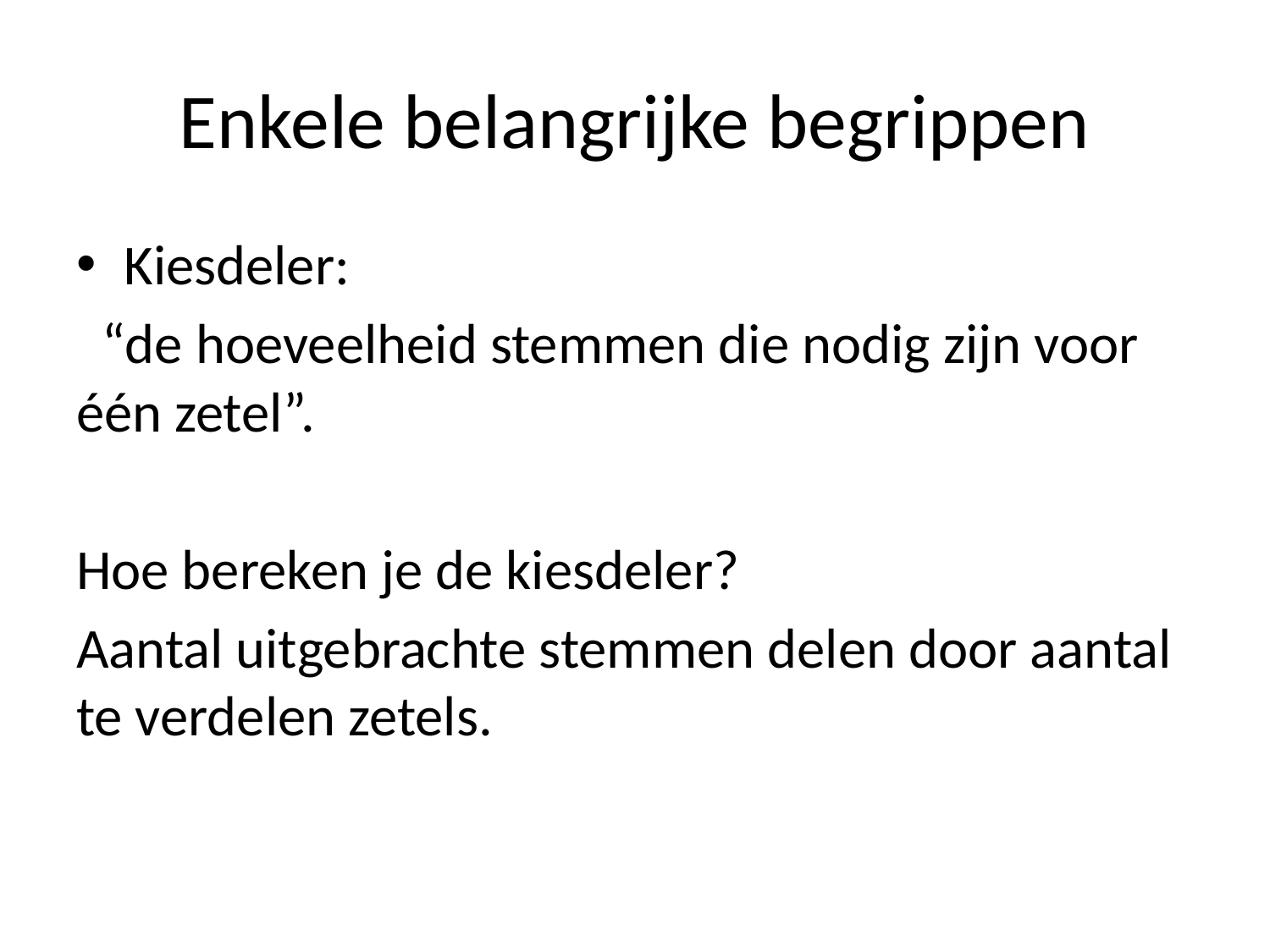

# Enkele belangrijke begrippen
Kiesdeler:
  “de hoeveelheid stemmen die nodig zijn voor één zetel”.

Hoe bereken je de kiesdeler?
Aantal uitgebrachte stemmen delen door aantal te verdelen zetels.